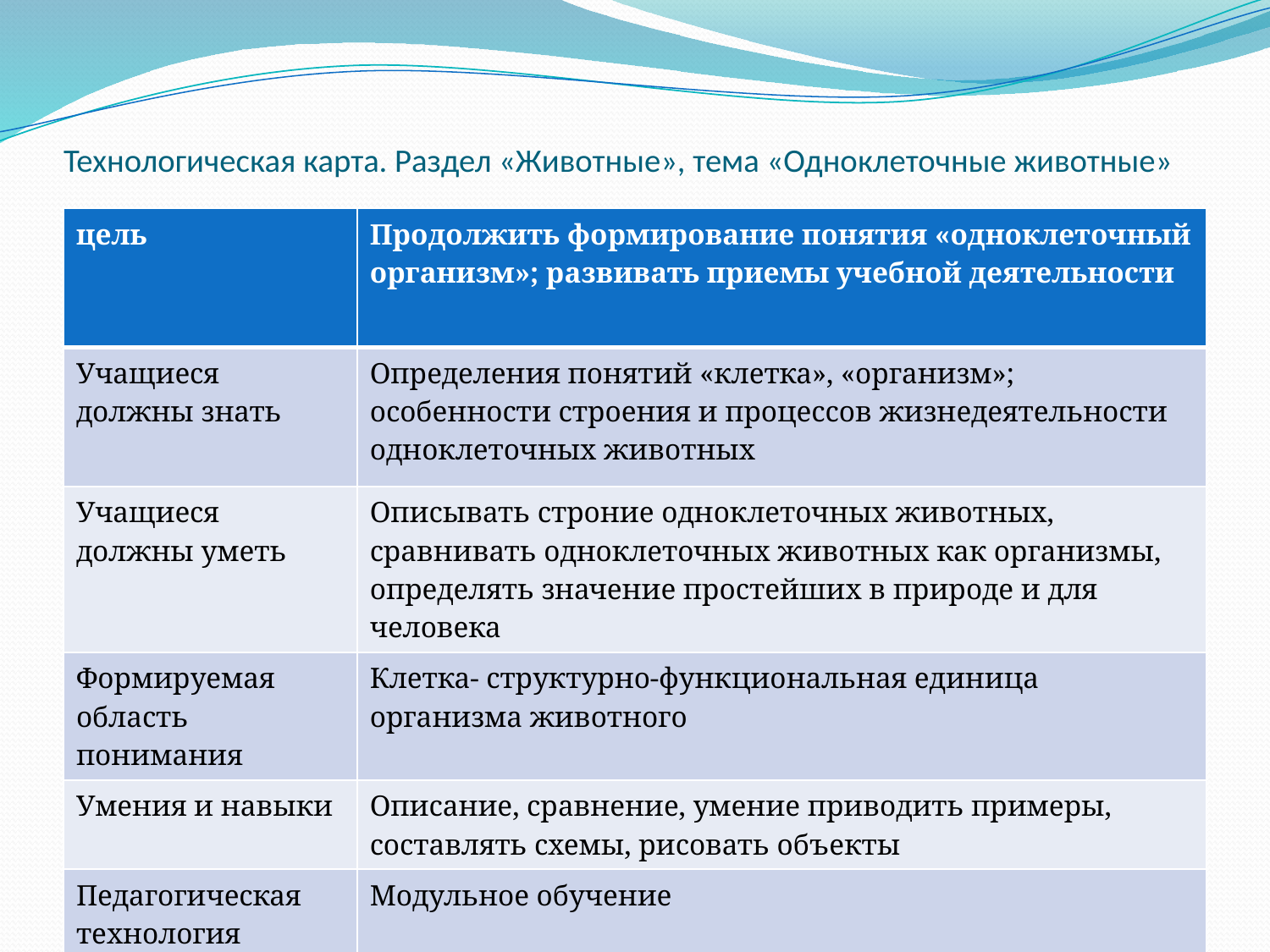

# Технологическая карта. Раздел «Животные», тема «Одноклеточные животные»
| цель | Продолжить формирование понятия «одноклеточный организм»; развивать приемы учебной деятельности |
| --- | --- |
| Учащиеся должны знать | Определения понятий «клетка», «организм»; особенности строения и процессов жизнедеятельности одноклеточных животных |
| Учащиеся должны уметь | Описывать строние одноклеточных животных, сравнивать одноклеточных животных как организмы, определять значение простейших в природе и для человека |
| Формируемая область понимания | Клетка- структурно-функциональная единица организма животного |
| Умения и навыки | Описание, сравнение, умение приводить примеры, составлять схемы, рисовать объекты |
| Педагогическая технология | Модульное обучение |
| контроль | Само-, взаимоконтроль, экспертный контроль |